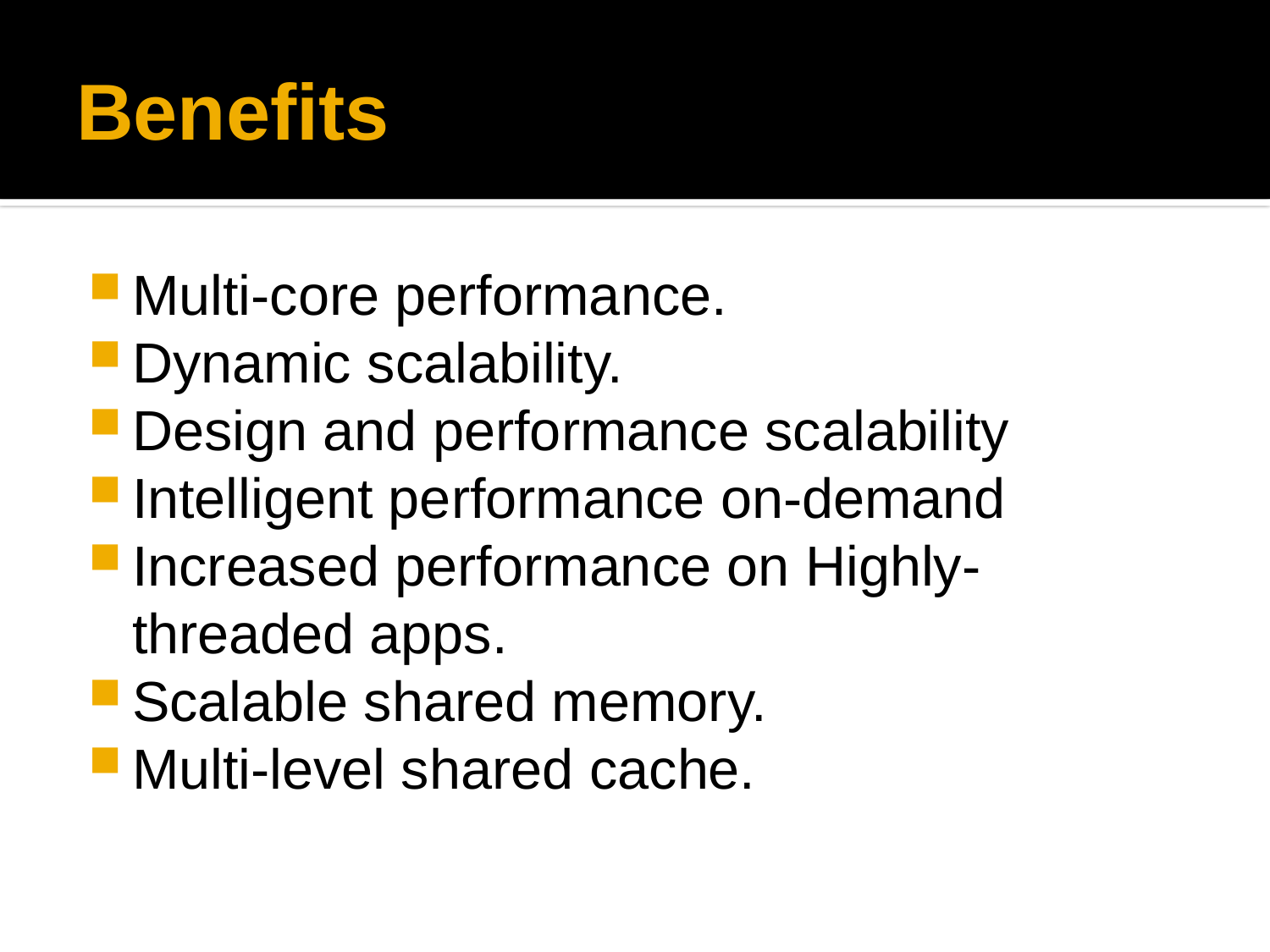

# Benefits
Multi-core performance.
Dynamic scalability.
Design and performance scalability
Intelligent performance on-demand
Increased performance on Highly-threaded apps.
Scalable shared memory.
Multi-level shared cache.